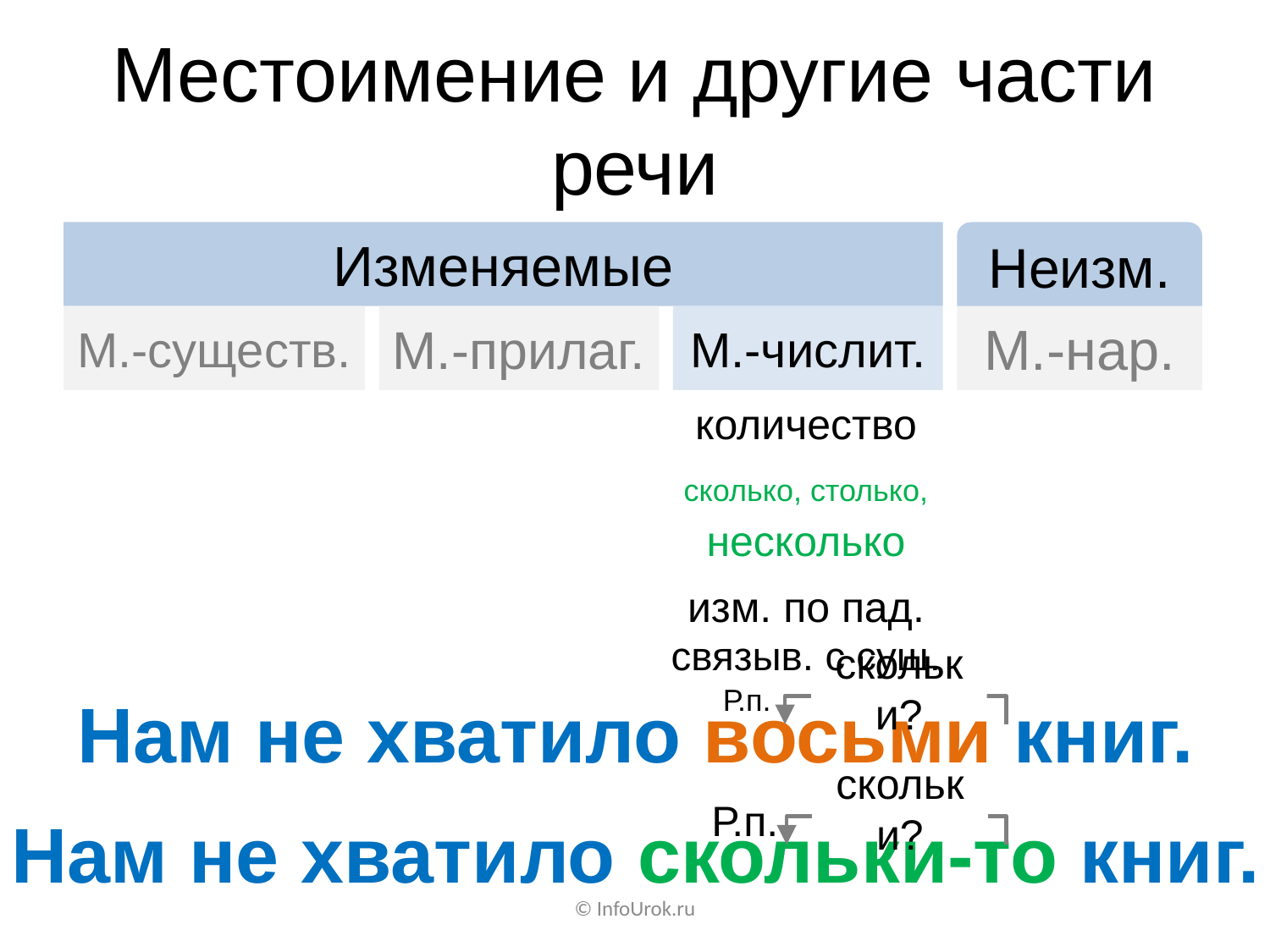

# Местоимение и другие части речи
Изменяемые
Неизм.
М.-существ.
М.-прилаг.
М.-числит.
М.-нар.
количество
сколько, столько,
несколько
изм. по пад.

связыв. с сущ.
скольки?
Р.п.
Нам не хватило восьми книг.

скольки?
Р.п.
Нам не хватило скольки-то книг.
© InfoUrok.ru